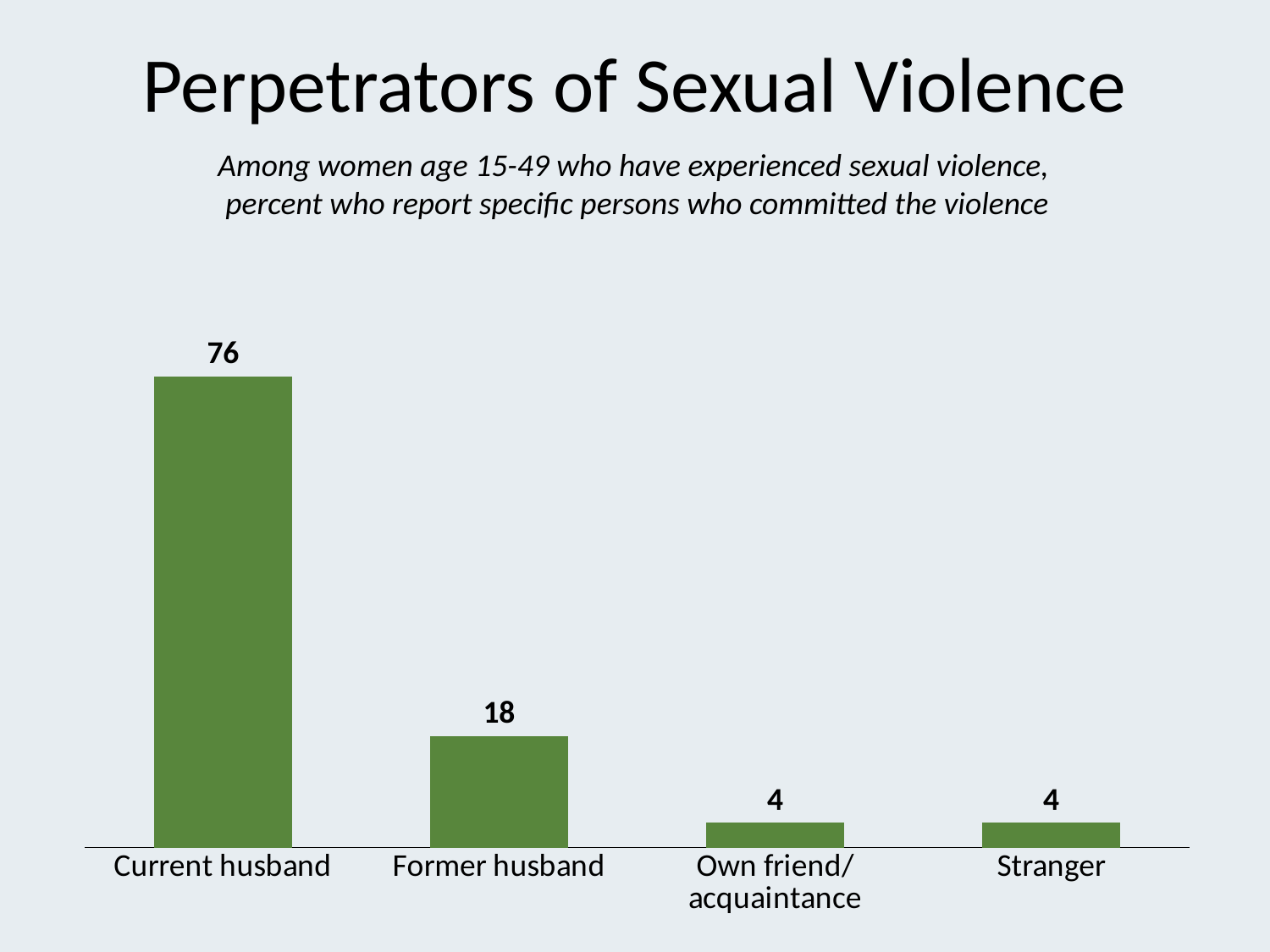

# Perpetrators of Sexual Violence
Among women age 15-49 who have experienced sexual violence,
percent who report specific persons who committed the violence

### Chart

| Category | Series 1 |
|---|---|
| Current husband | 76.0 |
| Former husband | 18.0 |
| Own friend/ acquaintance | 4.0 |
| Stranger | 4.0 |